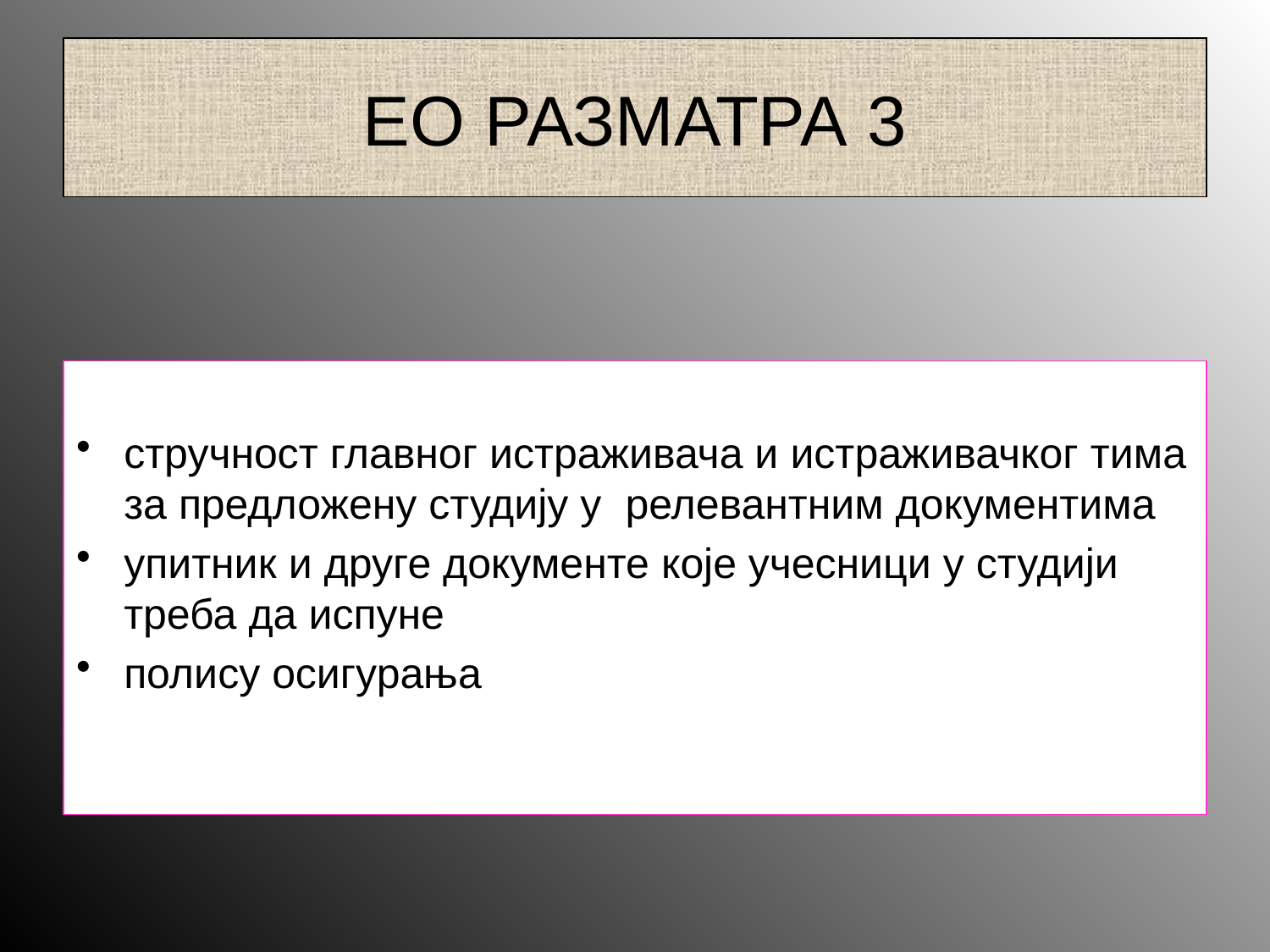

# ЕО РАЗМАТРА 3

стручност главног истраживача и истраживачког тима за предложену студију у  релевантним документима
упитник и друге документе које учесници у студији треба да испуне
полису осигурања